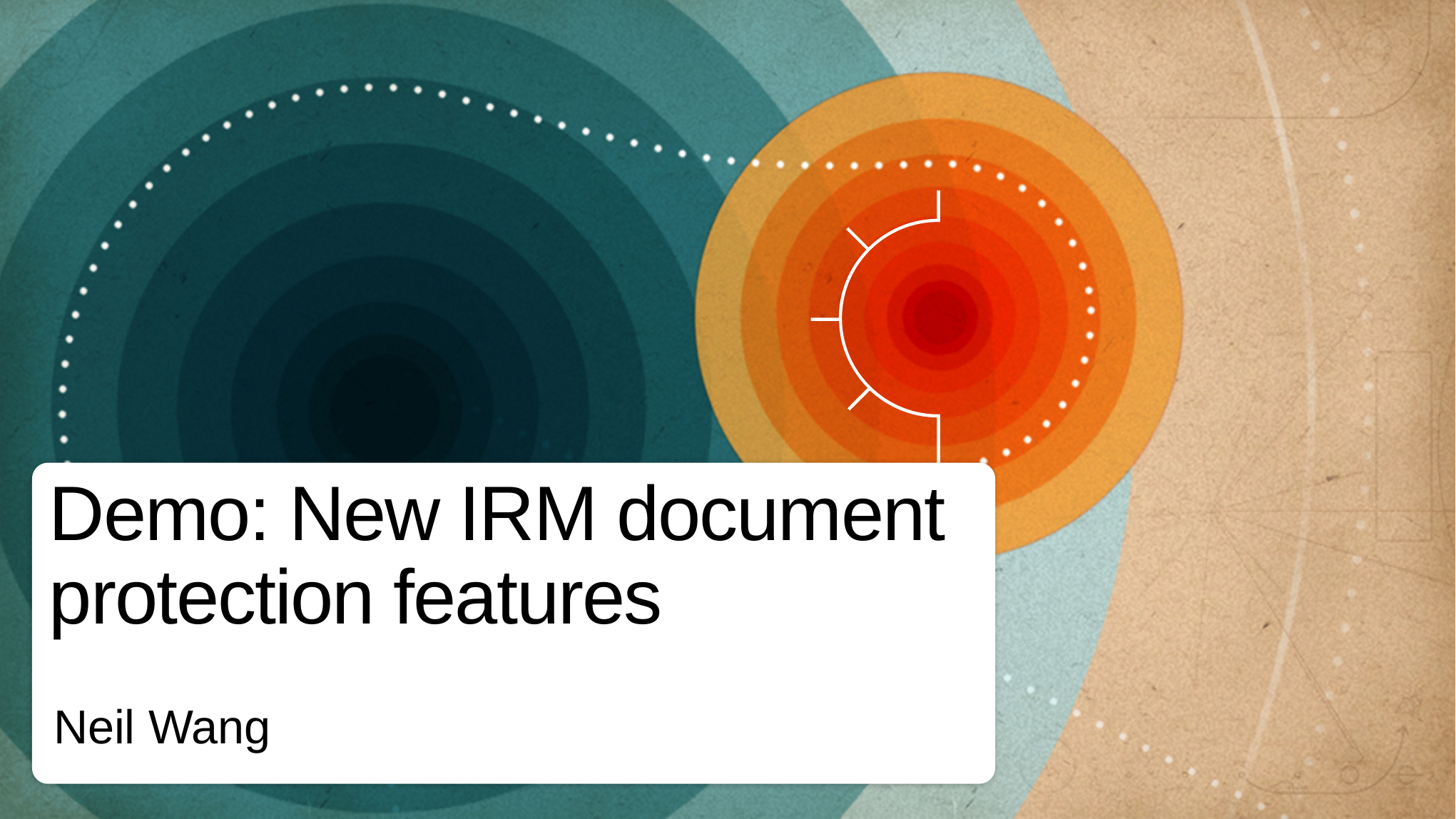

# Demo: New IRM document protection features
Neil Wang